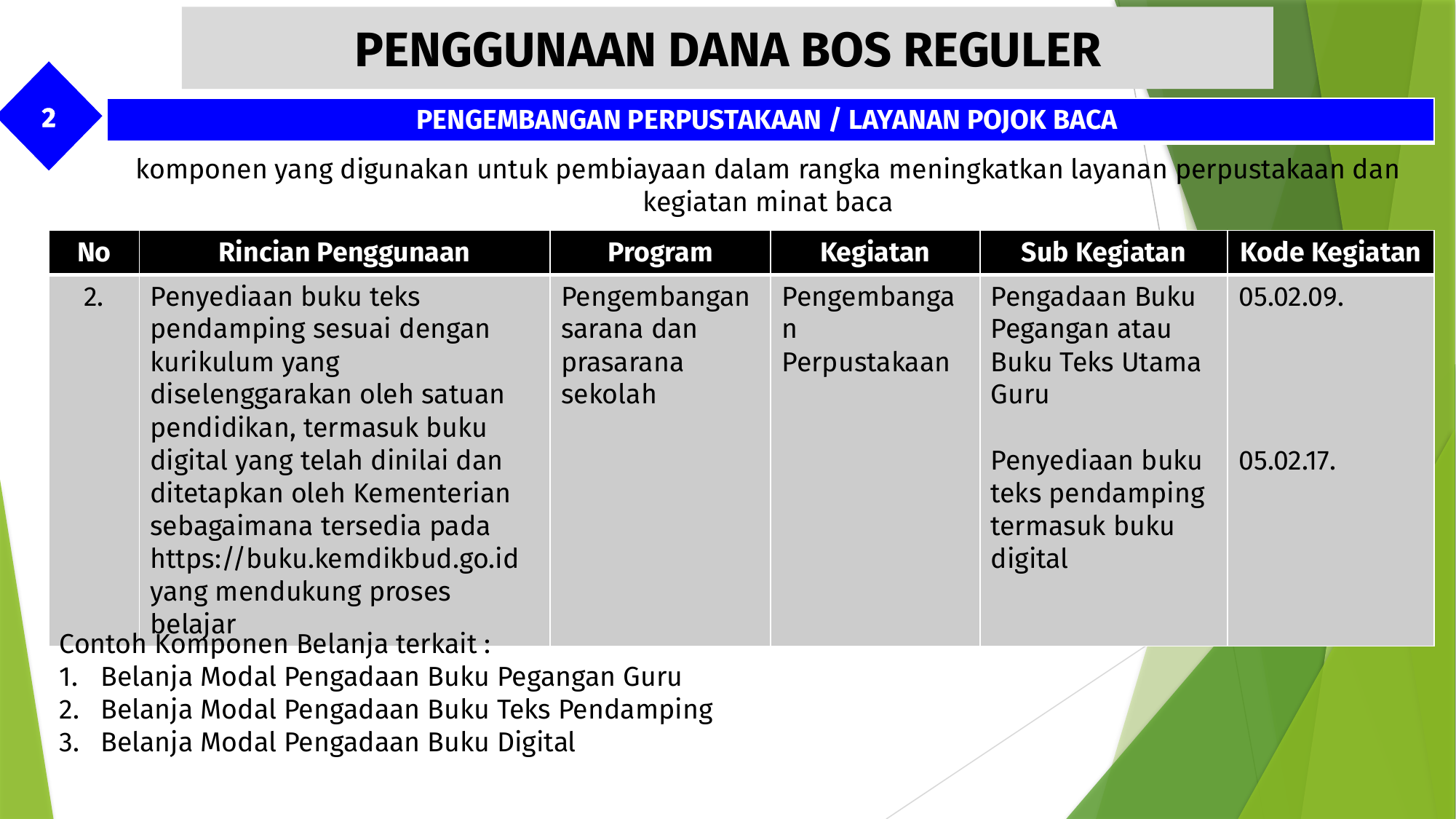

PENGGUNAAN DANA BOS REGULER
2
| PENGEMBANGAN PERPUSTAKAAN / LAYANAN POJOK BACA |
| --- |
komponen yang digunakan untuk pembiayaan dalam rangka meningkatkan layanan perpustakaan dan kegiatan minat baca
| No | Rincian Penggunaan | Program | Kegiatan | Sub Kegiatan | Kode Kegiatan |
| --- | --- | --- | --- | --- | --- |
| 2. | Penyediaan buku teks pendamping sesuai dengan kurikulum yang diselenggarakan oleh satuan pendidikan, termasuk buku digital yang telah dinilai dan ditetapkan oleh Kementerian sebagaimana tersedia pada https://buku.kemdikbud.go.id yang mendukung proses belajar | Pengembangan sarana dan prasarana sekolah | Pengembangan Perpustakaan | Pengadaan Buku Pegangan atau Buku Teks Utama Guru Penyediaan buku teks pendamping termasuk buku digital | 05.02.09. 05.02.17. |
Contoh Komponen Belanja terkait :
Belanja Modal Pengadaan Buku Pegangan Guru
Belanja Modal Pengadaan Buku Teks Pendamping
Belanja Modal Pengadaan Buku Digital